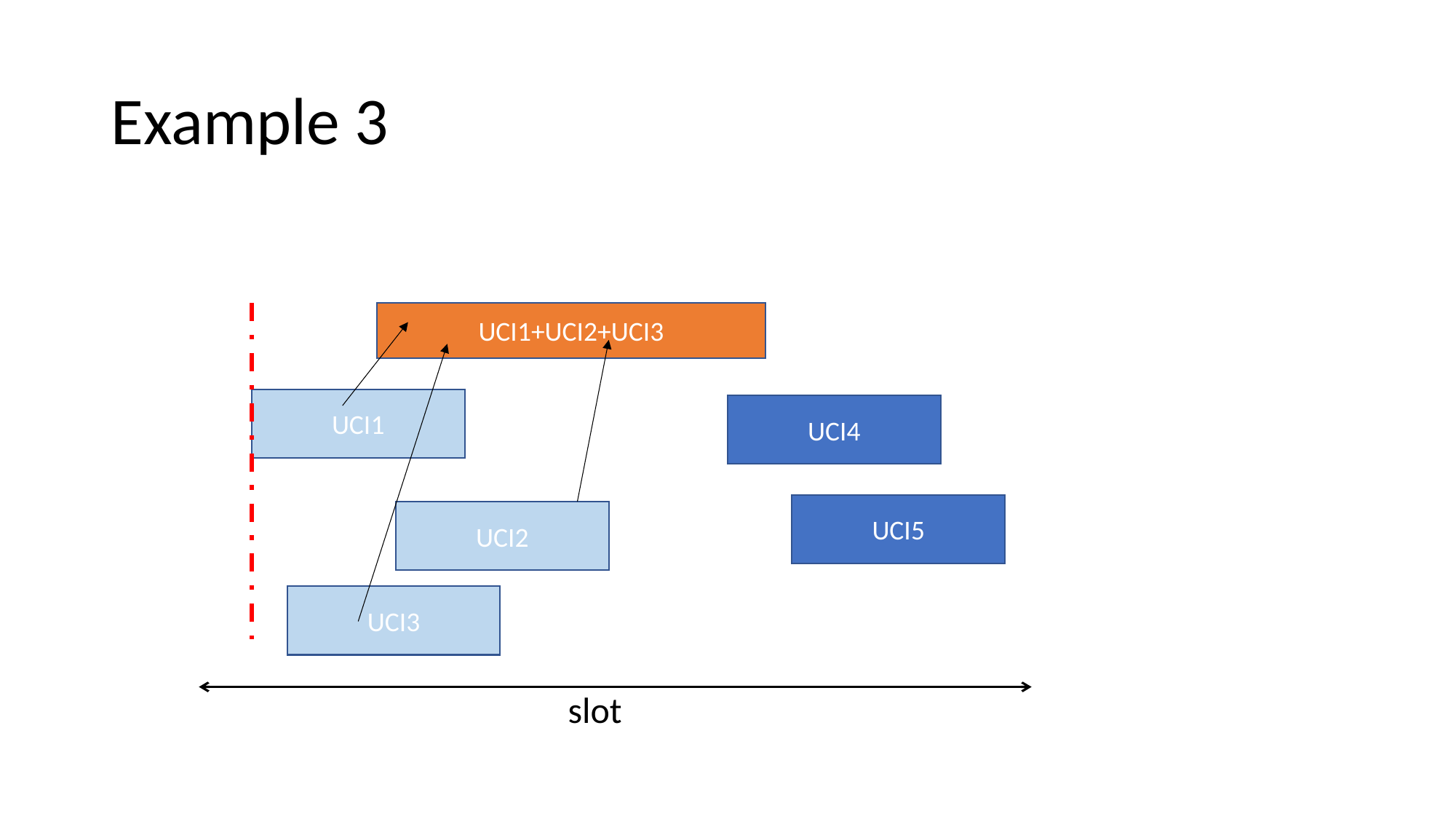

# Example 3

UCI1+UCI2+UCI3
UCI1
UCI4
UCI5
UCI2
UCI3
slot